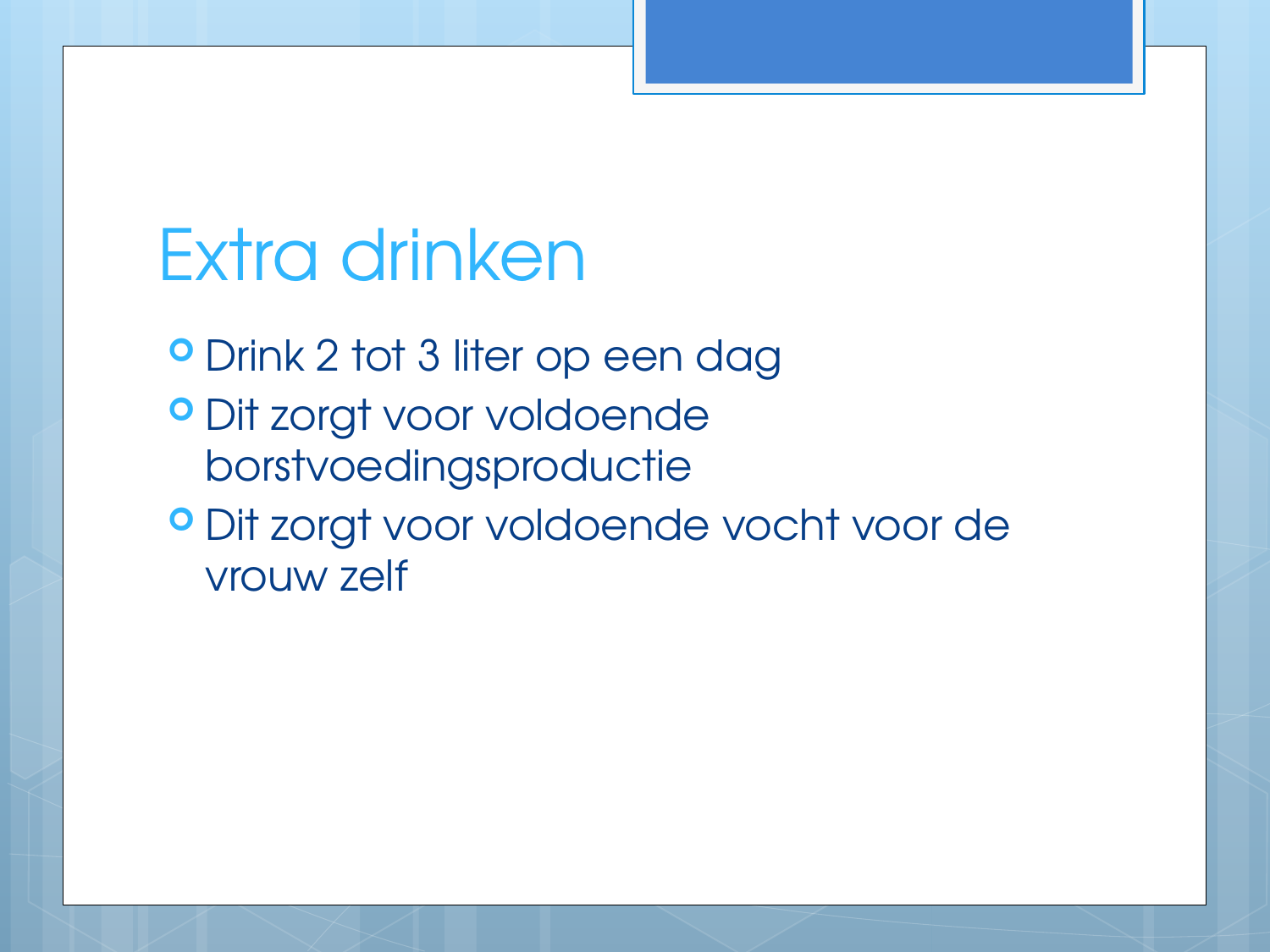

# Extra drinken
Drink 2 tot 3 liter op een dag
Dit zorgt voor voldoende borstvoedingsproductie
Dit zorgt voor voldoende vocht voor de vrouw zelf